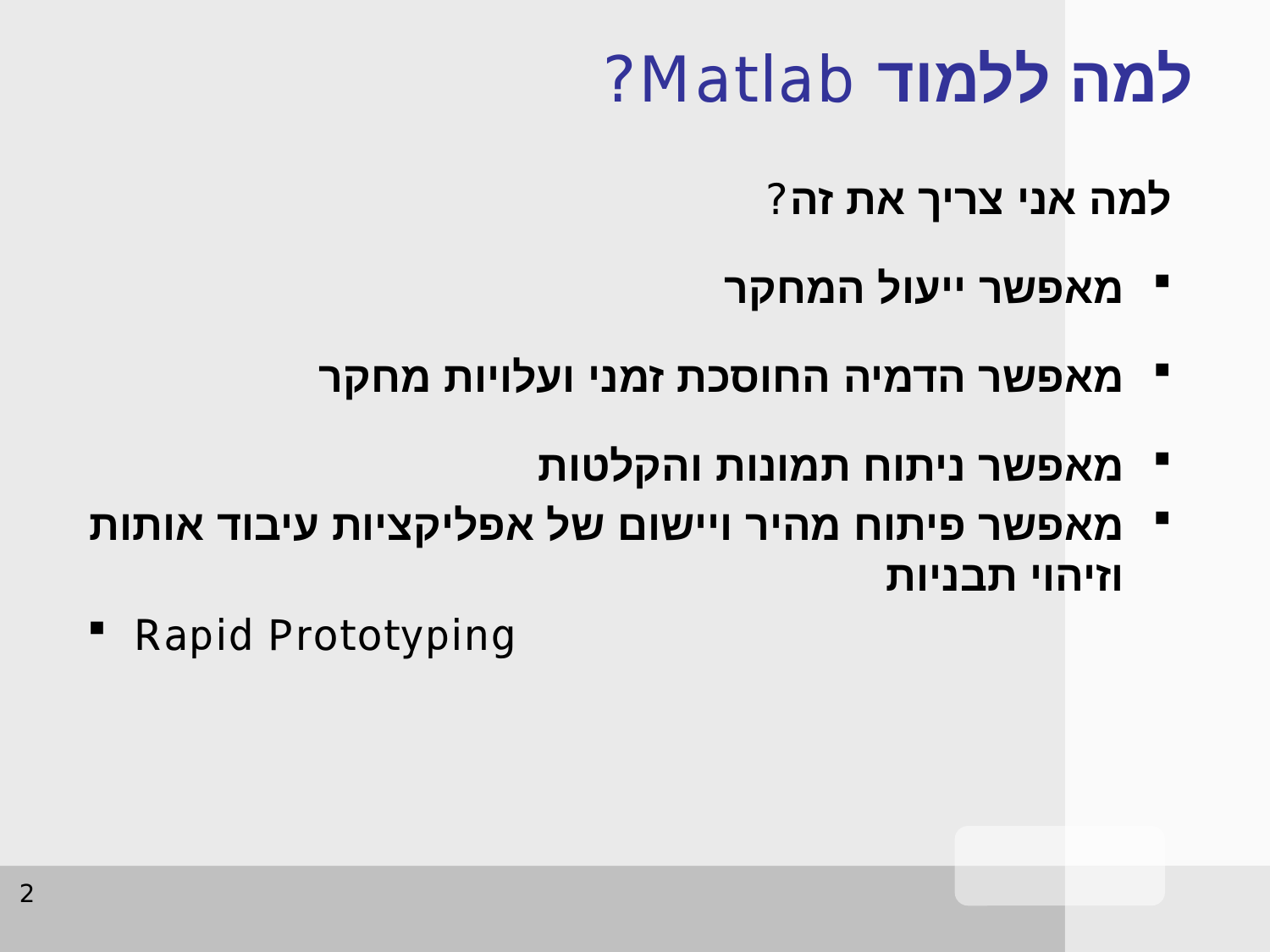

למה ללמוד Matlab?
למה אני צריך את זה?

מאפשר ייעול המחקר

מאפשר הדמיה החוסכת זמני ועלויות מחקר

מאפשר ניתוח תמונות והקלטות
מאפשר פיתוח מהיר ויישום של אפליקציות עיבוד אותות וזיהוי תבניות
Rapid Prototyping

2